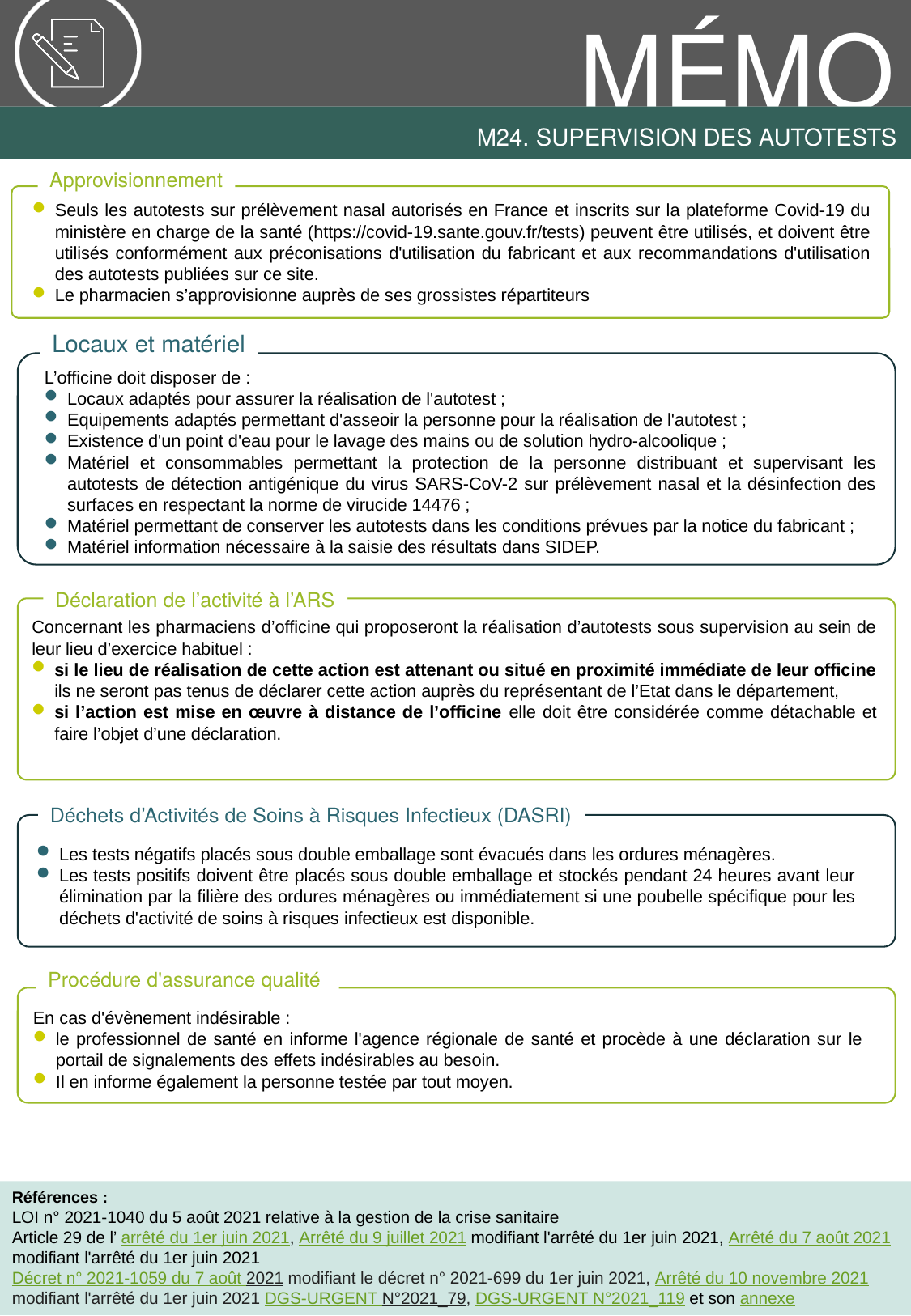

# M24. supervision des Autotests
Approvisionnement

Seuls les autotests sur prélèvement nasal autorisés en France et inscrits sur la plateforme Covid-19 du ministère en charge de la santé (https://covid-19.sante.gouv.fr/tests) peuvent être utilisés, et doivent être utilisés conformément aux préconisations d'utilisation du fabricant et aux recommandations d'utilisation des autotests publiées sur ce site.
Le pharmacien s’approvisionne auprès de ses grossistes répartiteurs
Locaux et matériel

L’officine doit disposer de :
Locaux adaptés pour assurer la réalisation de l'autotest ;
Equipements adaptés permettant d'asseoir la personne pour la réalisation de l'autotest ;
Existence d'un point d'eau pour le lavage des mains ou de solution hydro-alcoolique ;
Matériel et consommables permettant la protection de la personne distribuant et supervisant les autotests de détection antigénique du virus SARS-CoV-2 sur prélèvement nasal et la désinfection des surfaces en respectant la norme de virucide 14476 ;
Matériel permettant de conserver les autotests dans les conditions prévues par la notice du fabricant ;
Matériel information nécessaire à la saisie des résultats dans SIDEP.
Déclaration de l’activité à l’ARS

Concernant les pharmaciens d’officine qui proposeront la réalisation d’autotests sous supervision au sein de leur lieu d’exercice habituel :
si le lieu de réalisation de cette action est attenant ou situé en proximité immédiate de leur officine ils ne seront pas tenus de déclarer cette action auprès du représentant de l’Etat dans le département,
si l’action est mise en œuvre à distance de l’officine elle doit être considérée comme détachable et faire l’objet d’une déclaration.
Déchets d’Activités de Soins à Risques Infectieux (DASRI)

Les tests négatifs placés sous double emballage sont évacués dans les ordures ménagères.
Les tests positifs doivent être placés sous double emballage et stockés pendant 24 heures avant leur élimination par la filière des ordures ménagères ou immédiatement si une poubelle spécifique pour les déchets d'activité de soins à risques infectieux est disponible.
Procédure d'assurance qualité

En cas d'évènement indésirable :
le professionnel de santé en informe l'agence régionale de santé et procède à une déclaration sur le portail de signalements des effets indésirables au besoin.
Il en informe également la personne testée par tout moyen.
Références :
LOI n° 2021-1040 du 5 août 2021 relative à la gestion de la crise sanitaire
Article 29 de l’ arrêté du 1er juin 2021, Arrêté du 9 juillet 2021 modifiant l'arrêté du 1er juin 2021, Arrêté du 7 août 2021 modifiant l'arrêté du 1er juin 2021
Décret n° 2021-1059 du 7 août 2021 modifiant le décret n° 2021-699 du 1er juin 2021, Arrêté du 10 novembre 2021 modifiant l'arrêté du 1er juin 2021 DGS-URGENT N°2021_79, DGS-URGENT N°2021_119 et son annexe